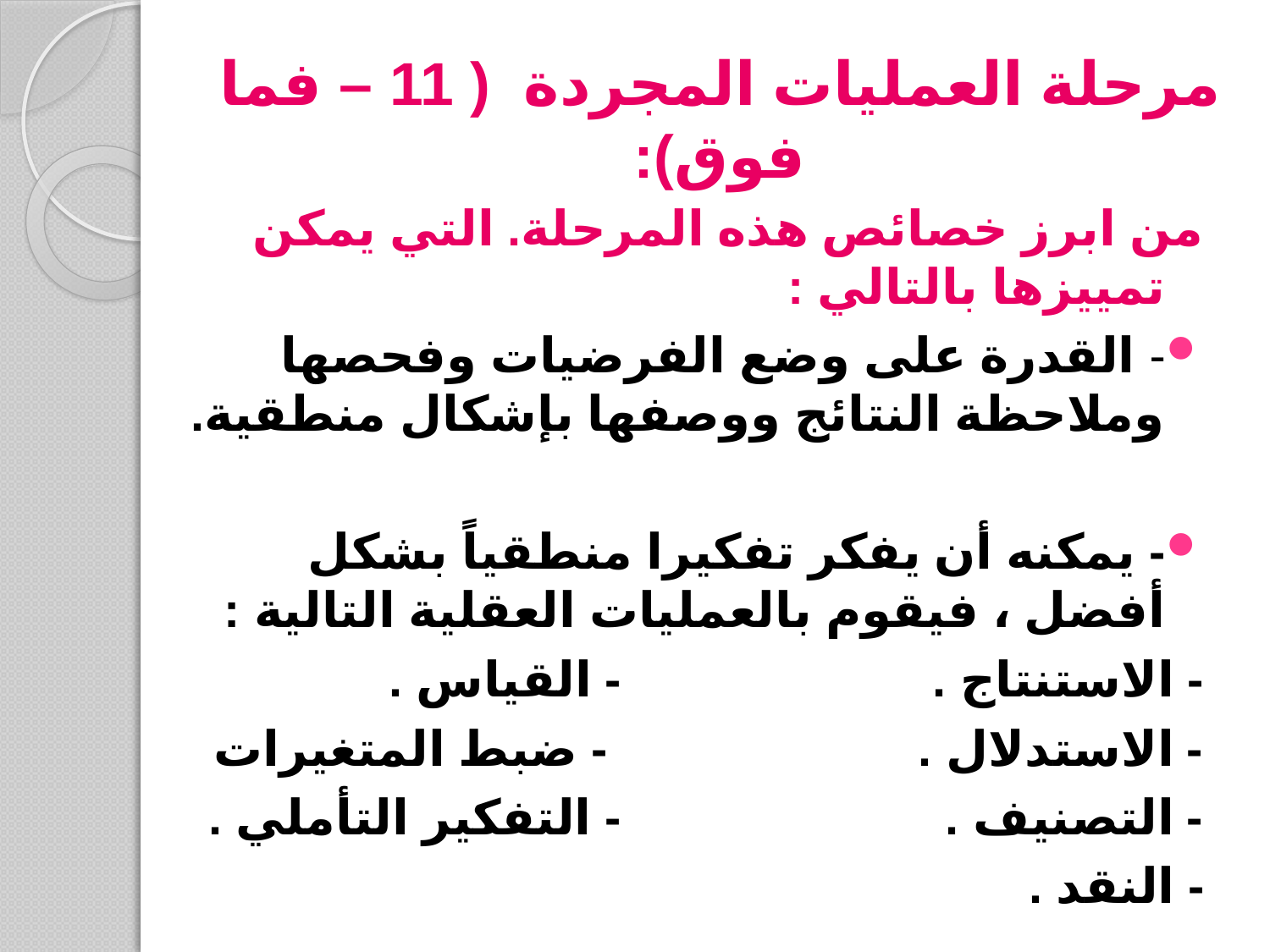

# مرحلة العمليات المجردة  ( 11 – فما فوق):
من ابرز خصائص هذه المرحلة. التي يمكن تمييزها بالتالي :
- القدرة على وضع الفرضيات وفحصها وملاحظة النتائج ووصفها بإشكال منطقية.

- يمكنه أن يفكر تفكيرا منطقياً بشكل أفضل ، فيقوم بالعمليات العقلية التالية :
- الاستنتاج .                       - القياس .
- الاستدلال .                       - ضبط المتغيرات
- التصنيف .                        - التفكير التأملي .
- النقد .